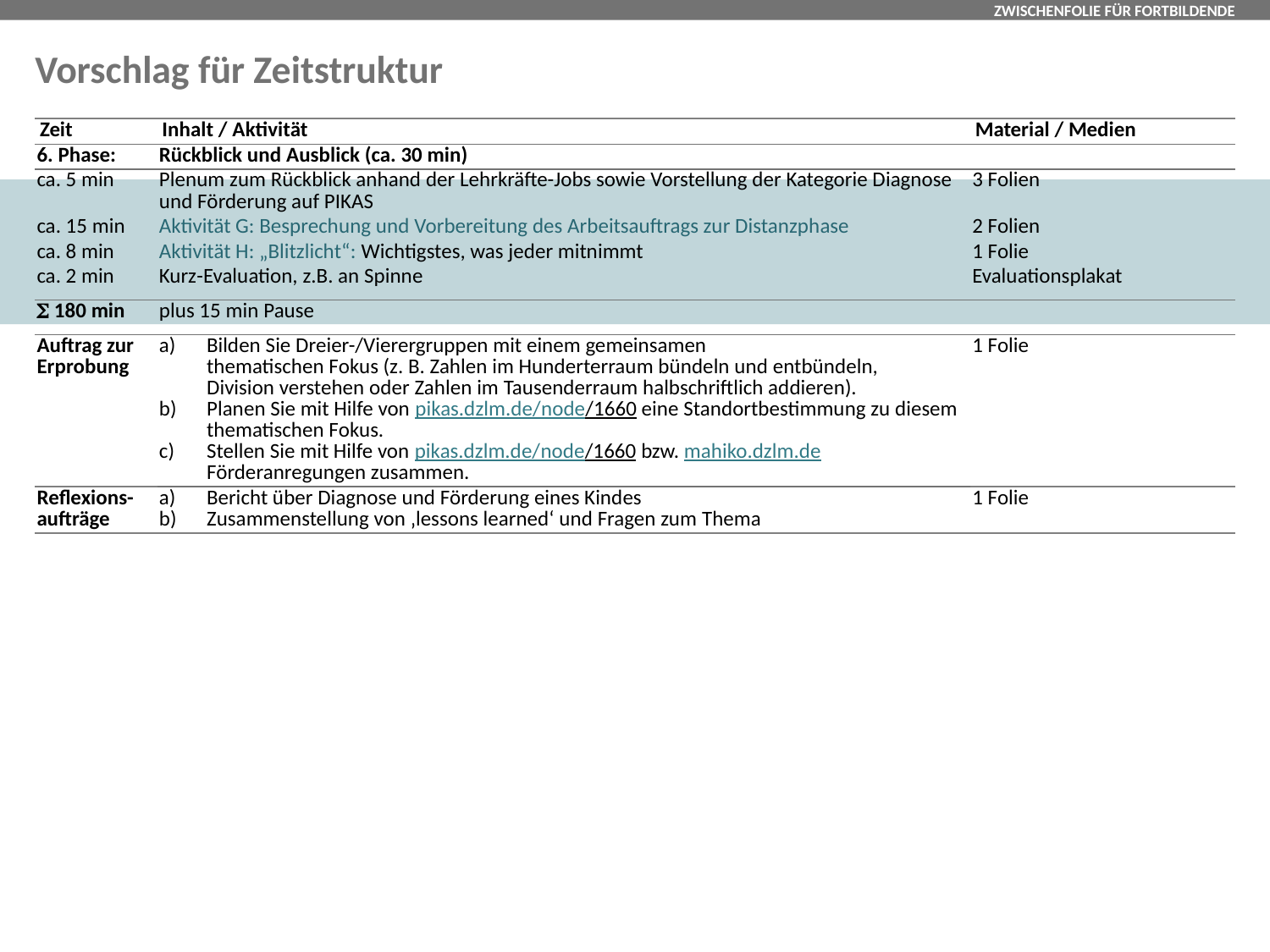

# Vorschlag für Zeitstruktur
| Zeit | Inhalt / Aktivität | Material / Medien |
| --- | --- | --- |
| 6. Phase: | Rückblick und Ausblick (ca. 30 min) |  |
| ca. 5 min | Plenum zum Rückblick anhand der Lehrkräfte-Jobs sowie Vorstellung der Kategorie Diagnose und Förderung auf PIKAS | 3 Folien |
| ca. 15 min | Aktivität G: Besprechung und Vorbereitung des Arbeitsauftrags zur Distanzphase | 2 Folien |
| ca. 8 min | Aktivität H: „Blitzlicht“: Wichtigstes, was jeder mitnimmt | 1 Folie |
| ca. 2 min | Kurz-Evaluation, z.B. an Spinne | Evaluationsplakat |
| Σ 180 min | plus 15 min Pause |  |
| Auftrag zur Erprobung | Bilden Sie Dreier-/Vierergruppen mit einem gemeinsamen thematischen Fokus (z. B. Zahlen im Hunderterraum bündeln und entbündeln, Division verstehen oder Zahlen im Tausenderraum halbschriftlich addieren). Planen Sie mit Hilfe von pikas.dzlm.de/node/1660 eine Standortbestimmung zu diesem thematischen Fokus. Stellen Sie mit Hilfe von pikas.dzlm.de/node/1660 bzw. mahiko.dzlm.de Förderanregungen zusammen. | 1 Folie |
| Reflexions- aufträge | Bericht über Diagnose und Förderung eines Kindes Zusammenstellung von ‚lessons learned‘ und Fragen zum Thema | 1 Folie |
|  |  |  |